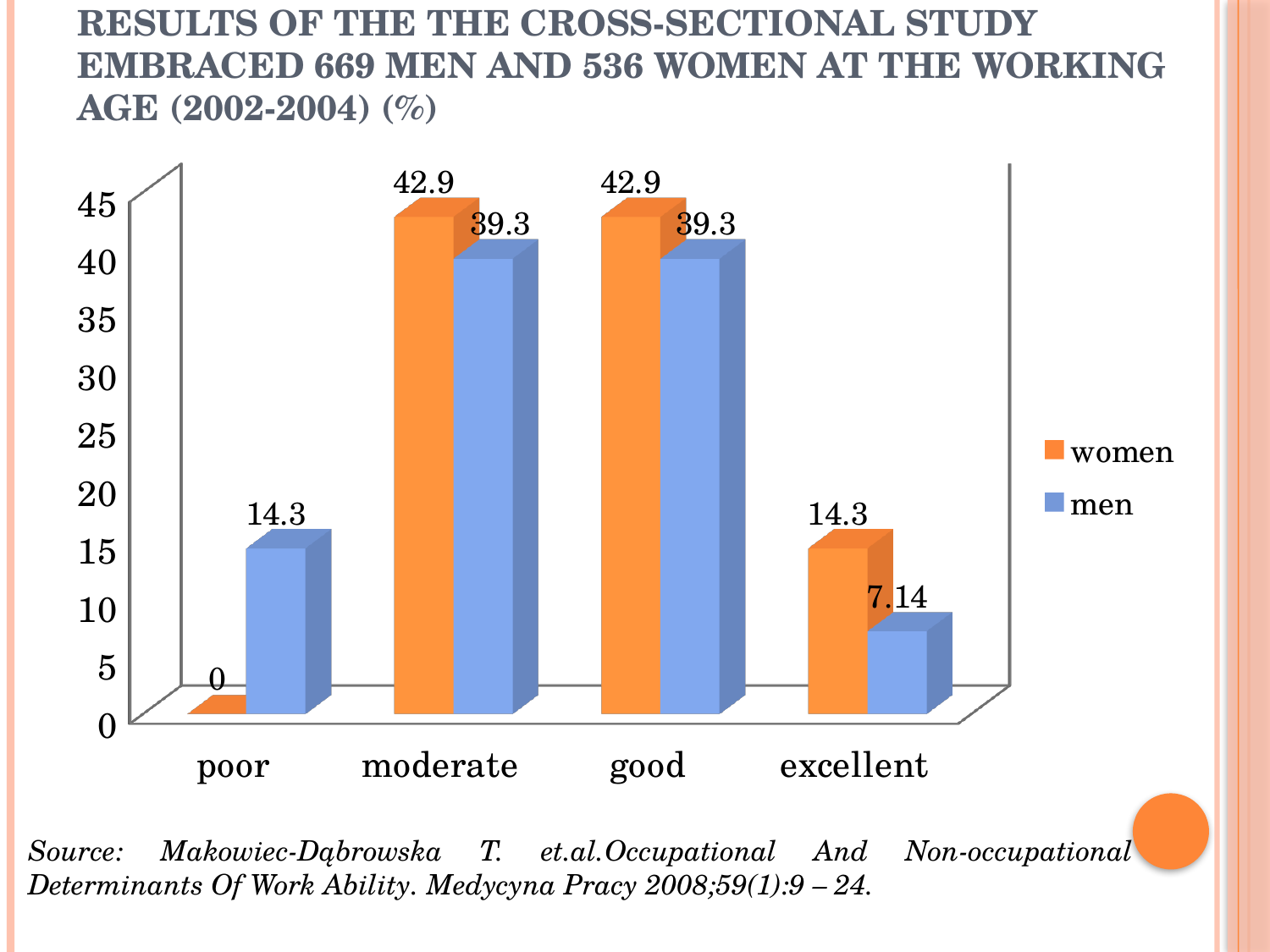

# Results of the The cross-sectional study embraced 669 men and 536 women at the working age (2002-2004) (%)

[unsupported chart]

Source: Makowiec-Dąbrowska T. et.al.Occupational And Non-occupational Determinants Of Work Ability. Medycyna Pracy 2008;59(1):9 – 24.